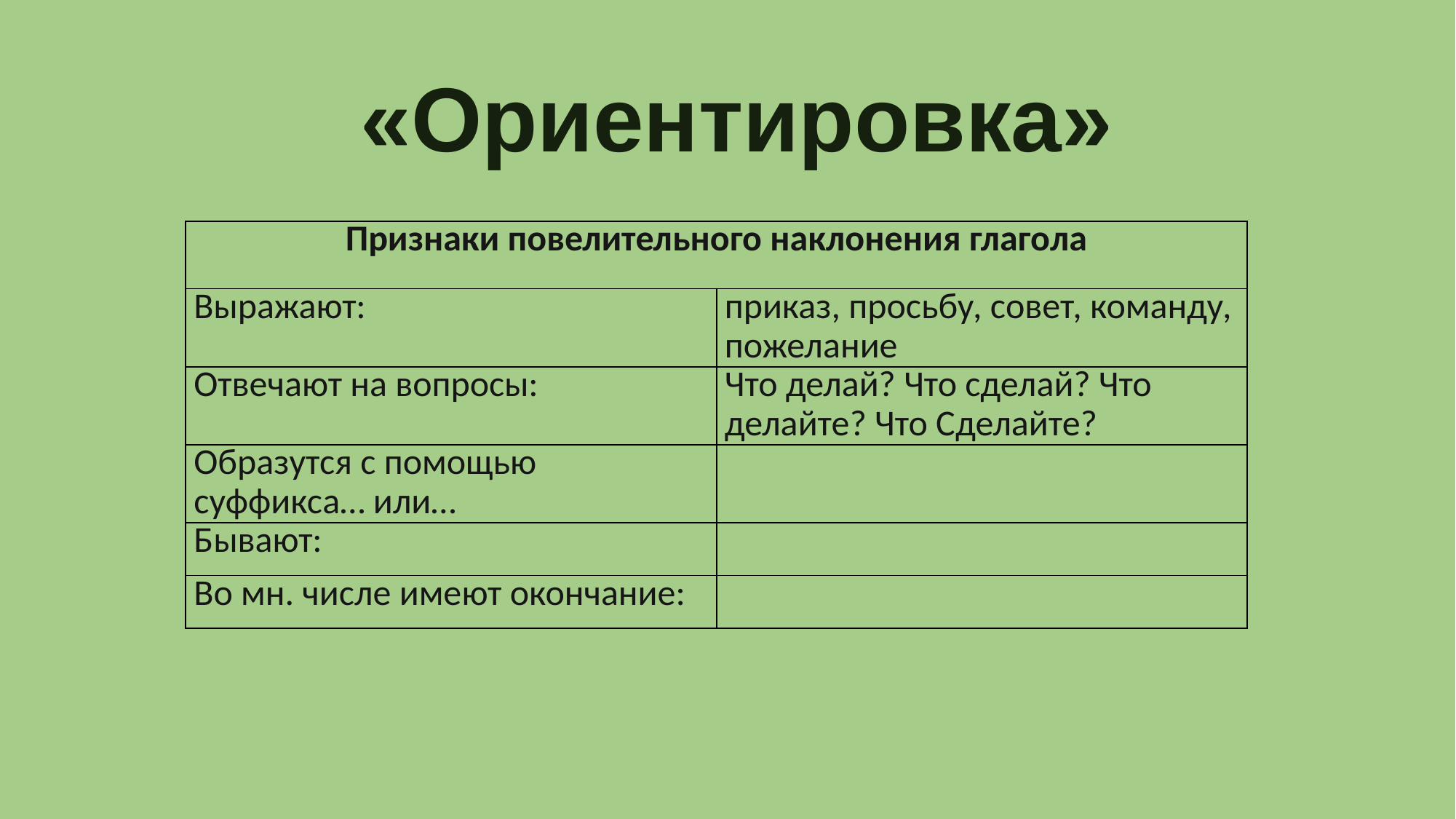

# «Ориентировка»
| Признаки повелительного наклонения глагола |  |
| --- | --- |
| Выражают: | приказ, просьбу, совет, команду, пожелание |
| Отвечают на вопросы: | Что делай? Что сделай? Что делайте? Что Сделайте? |
| Образутся с помощью суффикса… или… |  |
| Бывают: |  |
| Во мн. числе имеют окончание: |  |